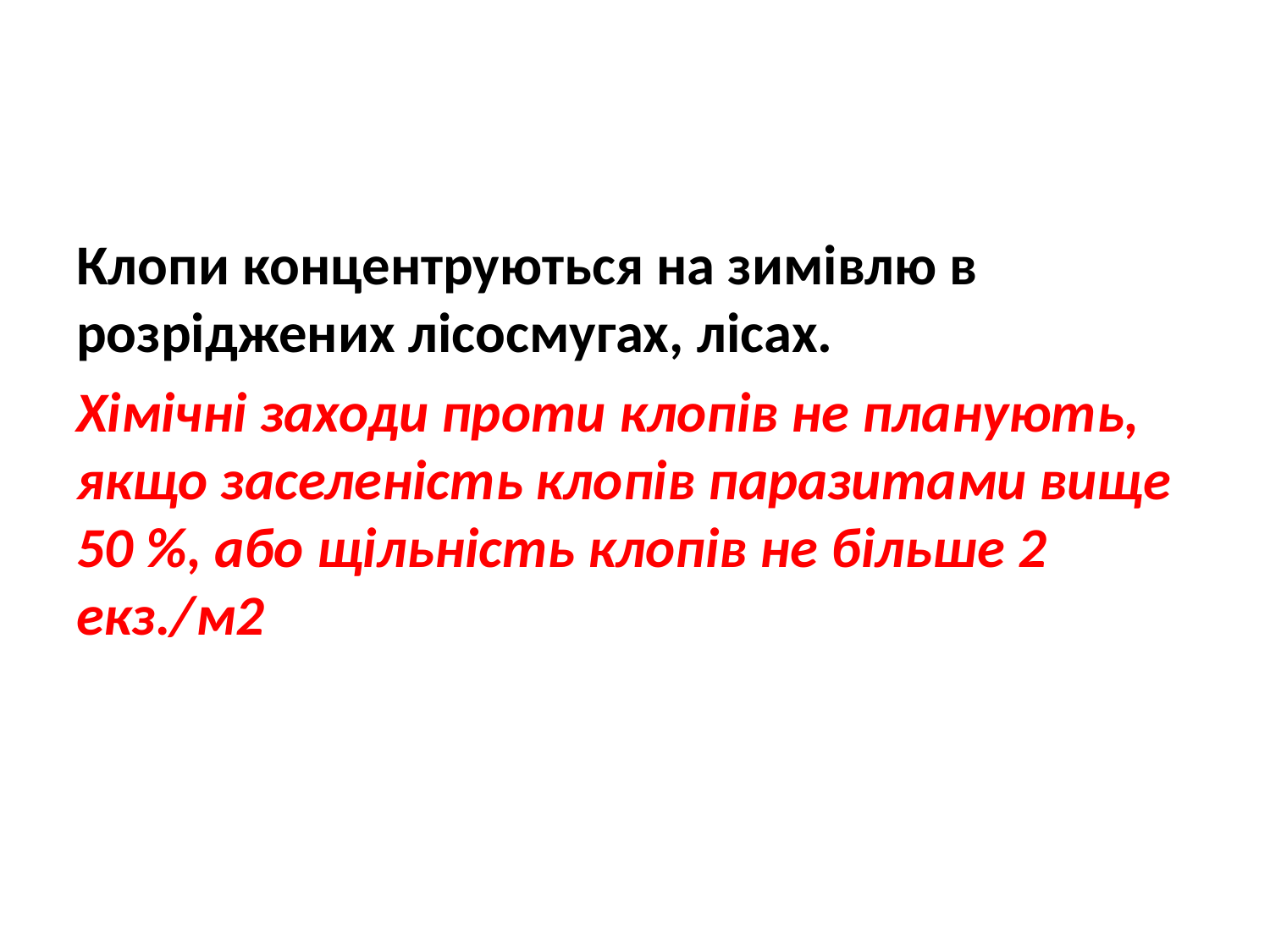

#
Клопи концентруються на зимівлю в розріджених лісосмугах, лісах.
Хімічні заходи проти клопів не планують, якщо заселеність клопів паразитами вище 50 %, або щільність клопів не більше 2 екз./м2